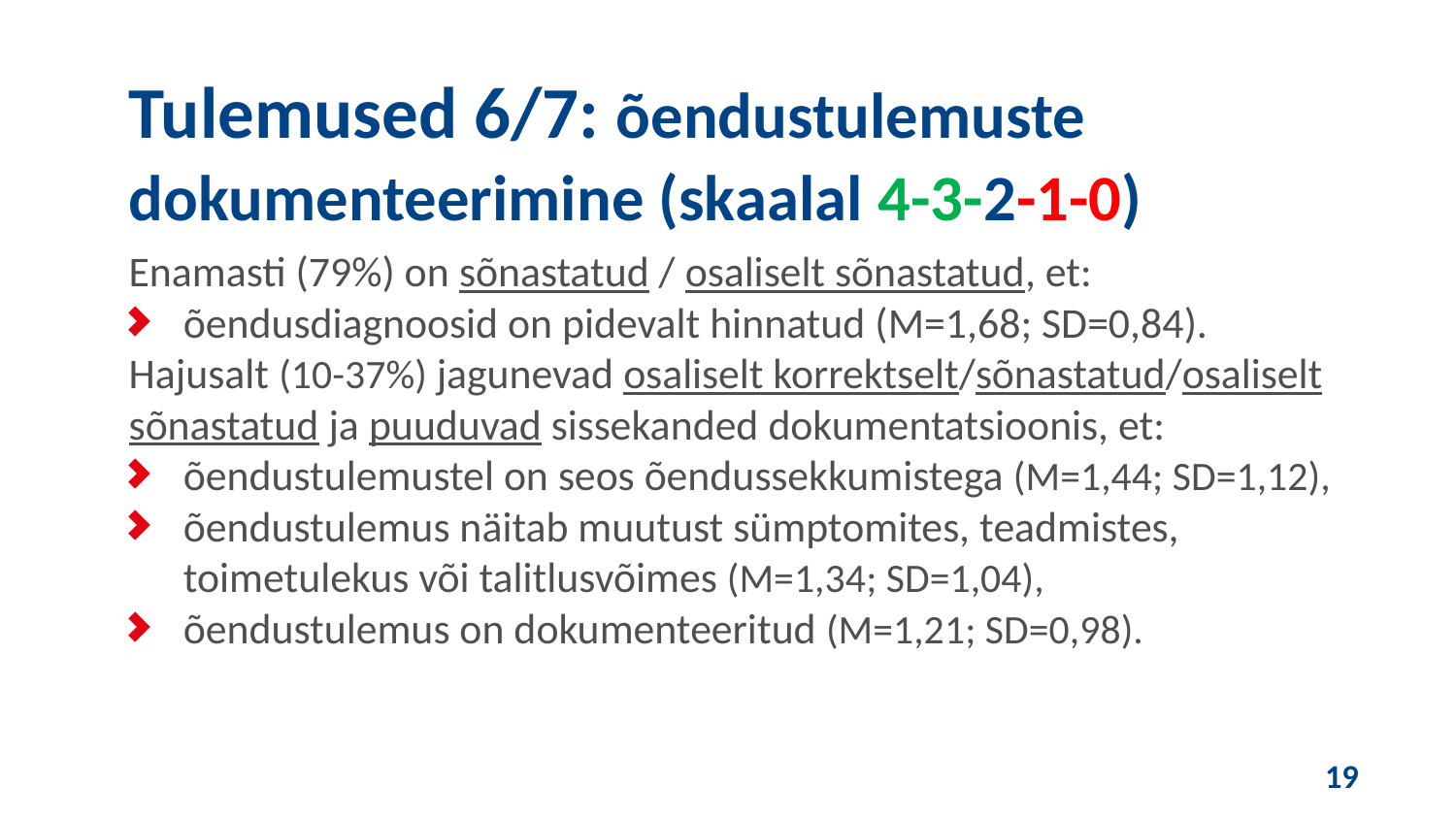

Tulemused 6/7: õendustulemuste dokumenteerimine (skaalal 4-3-2-1-0)

Enamasti (79%) on sõnastatud / osaliselt sõnastatud, et:
õendusdiagnoosid on pidevalt hinnatud (M=1,68; SD=0,84).
Hajusalt (10-37%) jagunevad osaliselt korrektselt/sõnastatud/osaliselt sõnastatud ja puuduvad sissekanded dokumentatsioonis, et:
õendustulemustel on seos õendussekkumistega (M=1,44; SD=1,12),
õendustulemus näitab muutust sümptomites, teadmistes, toimetulekus või talitlusvõimes (M=1,34; SD=1,04),
õendustulemus on dokumenteeritud (M=1,21; SD=0,98).